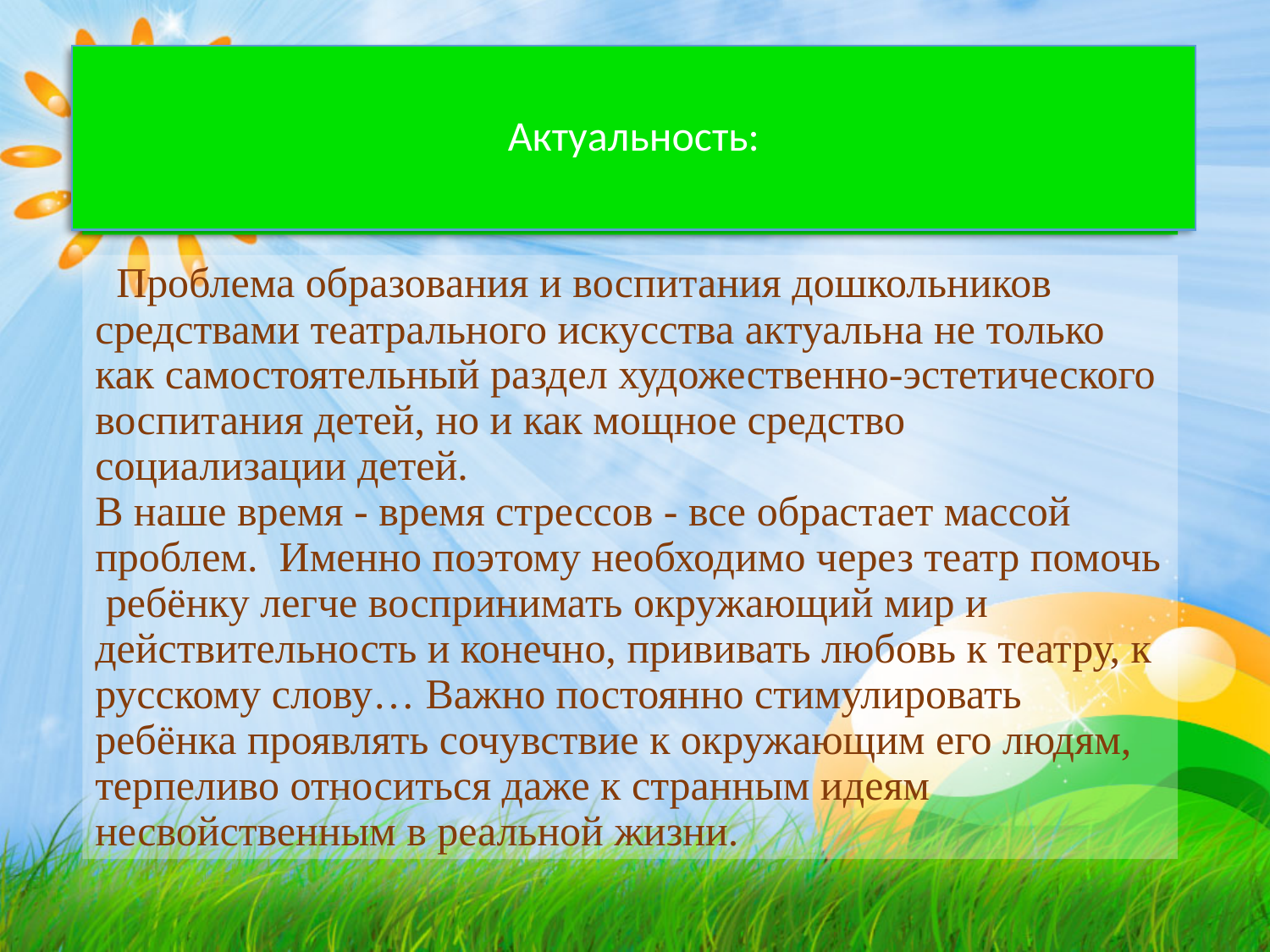

Актуальность:
# Цель, задачи:
  Проблема образования и воспитания дошкольников средствами театрального искусства актуальна не только как самостоятельный раздел художественно-эстетического воспитания детей, но и как мощное средство социализации детей.
В наше время - время стрессов - все обрастает массой проблем.  Именно поэтому необходимо через театр помочь  ребёнку легче воспринимать окружающий мир и действительность и конечно, прививать любовь к театру, к русскому слову… Важно постоянно стимулировать ребёнка проявлять сочувствие к окружающим его людям, терпеливо относиться даже к странным идеям несвойственным в реальной жизни.